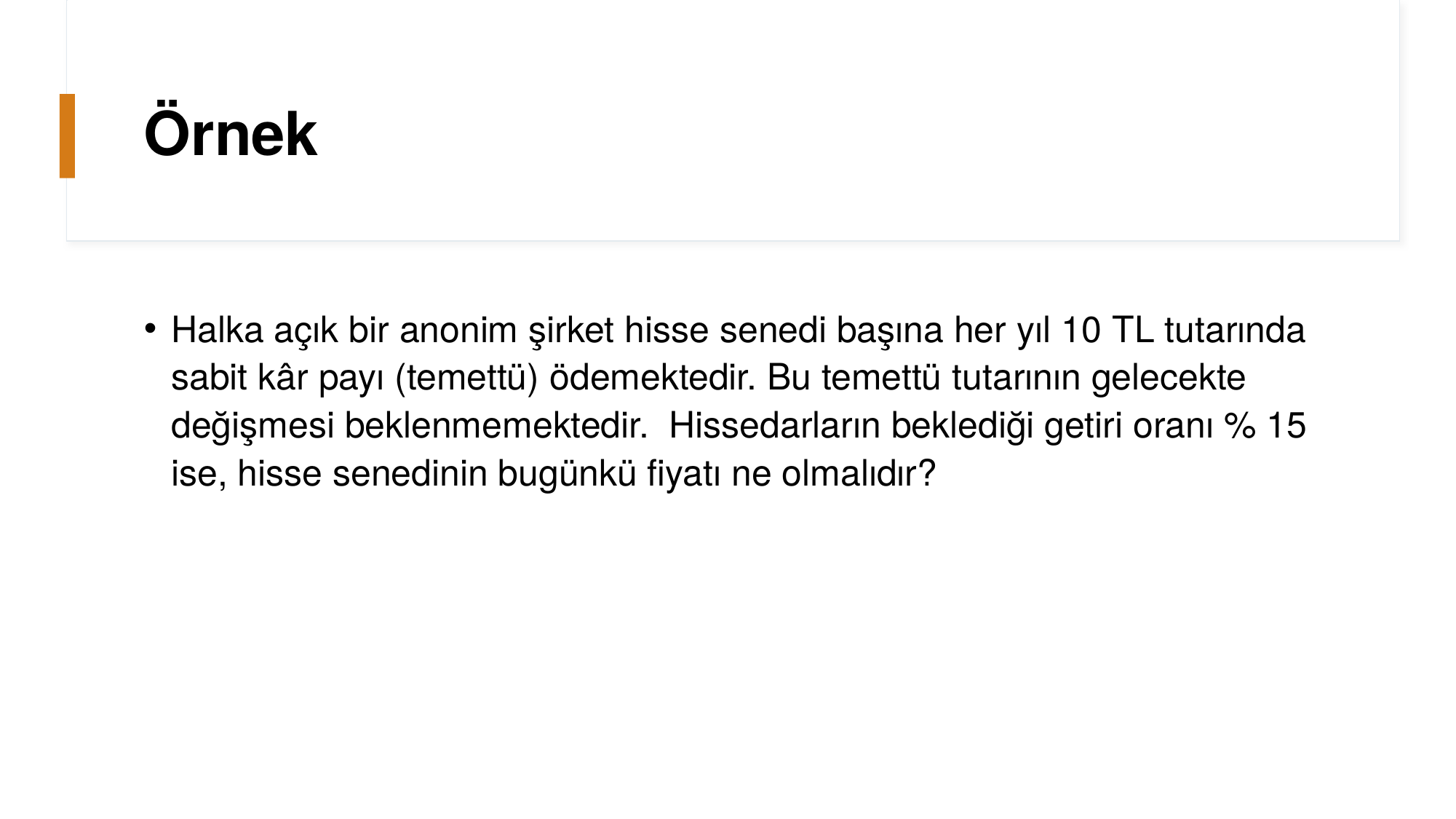

# Örnek
Halka açık bir anonim şirket hisse senedi başına her yıl 10 TL tutarında sabit kâr payı (temettü) ödemektedir. Bu temettü tutarının gelecekte değişmesi beklenmemektedir.  Hissedarların beklediği getiri oranı % 15 ise, hisse senedinin bugünkü fiyatı ne olmalıdır?